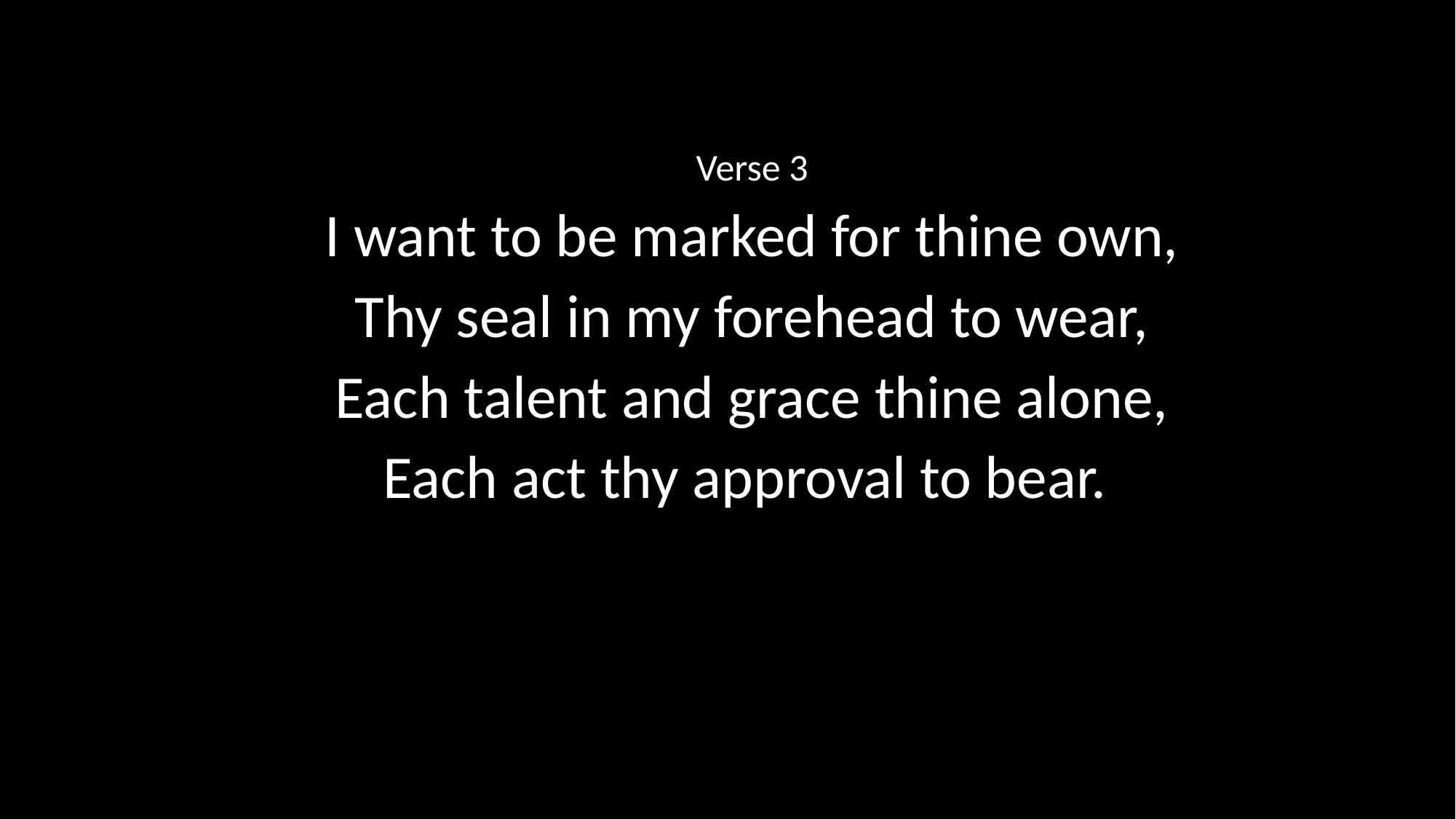

Verse 3
I want to be marked for thine own,
Thy seal in my forehead to wear,
Each talent and grace thine alone,
Each act thy approval to bear.